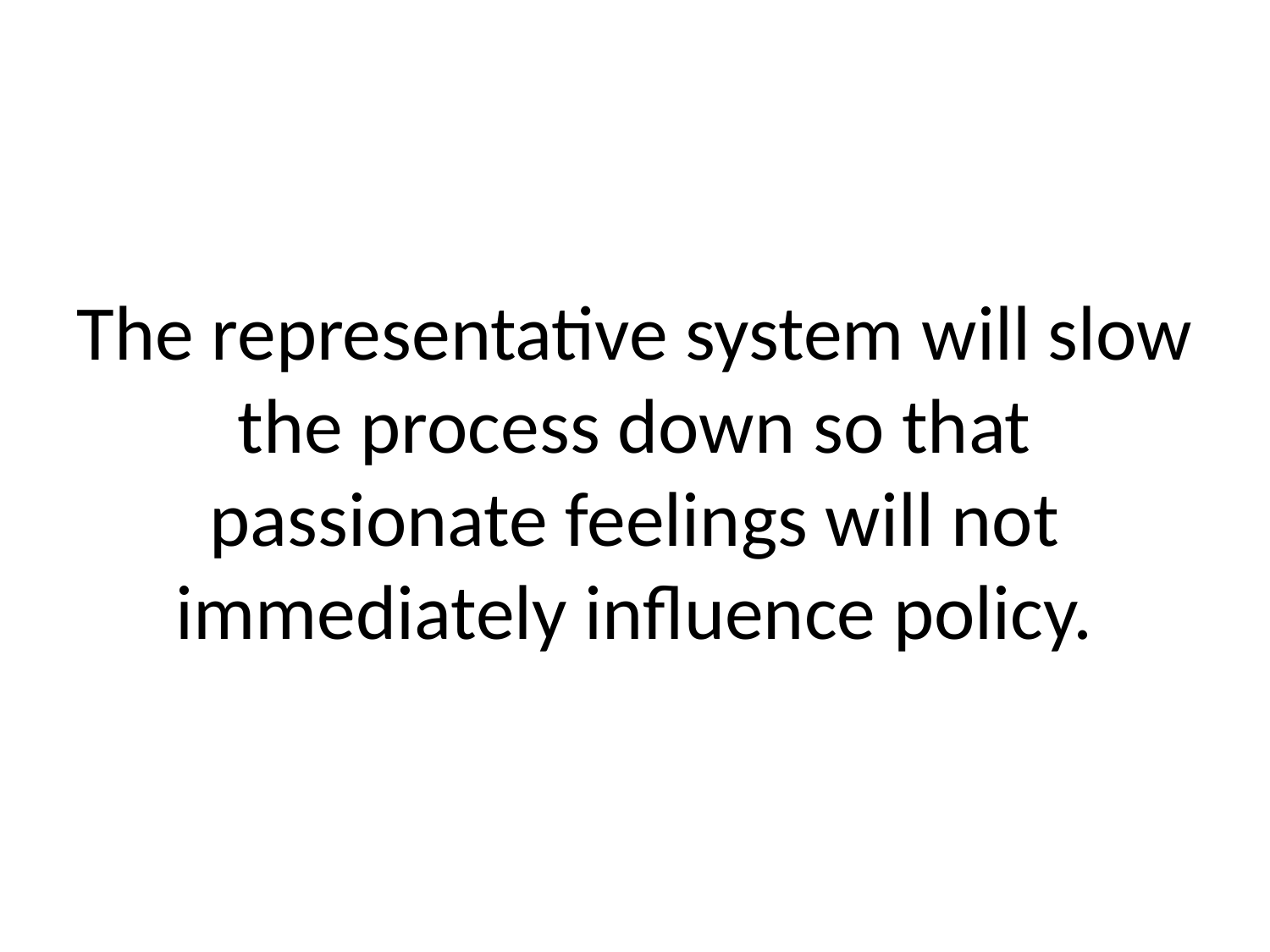

# The representative system will slow the process down so that passionate feelings will not immediately influence policy.